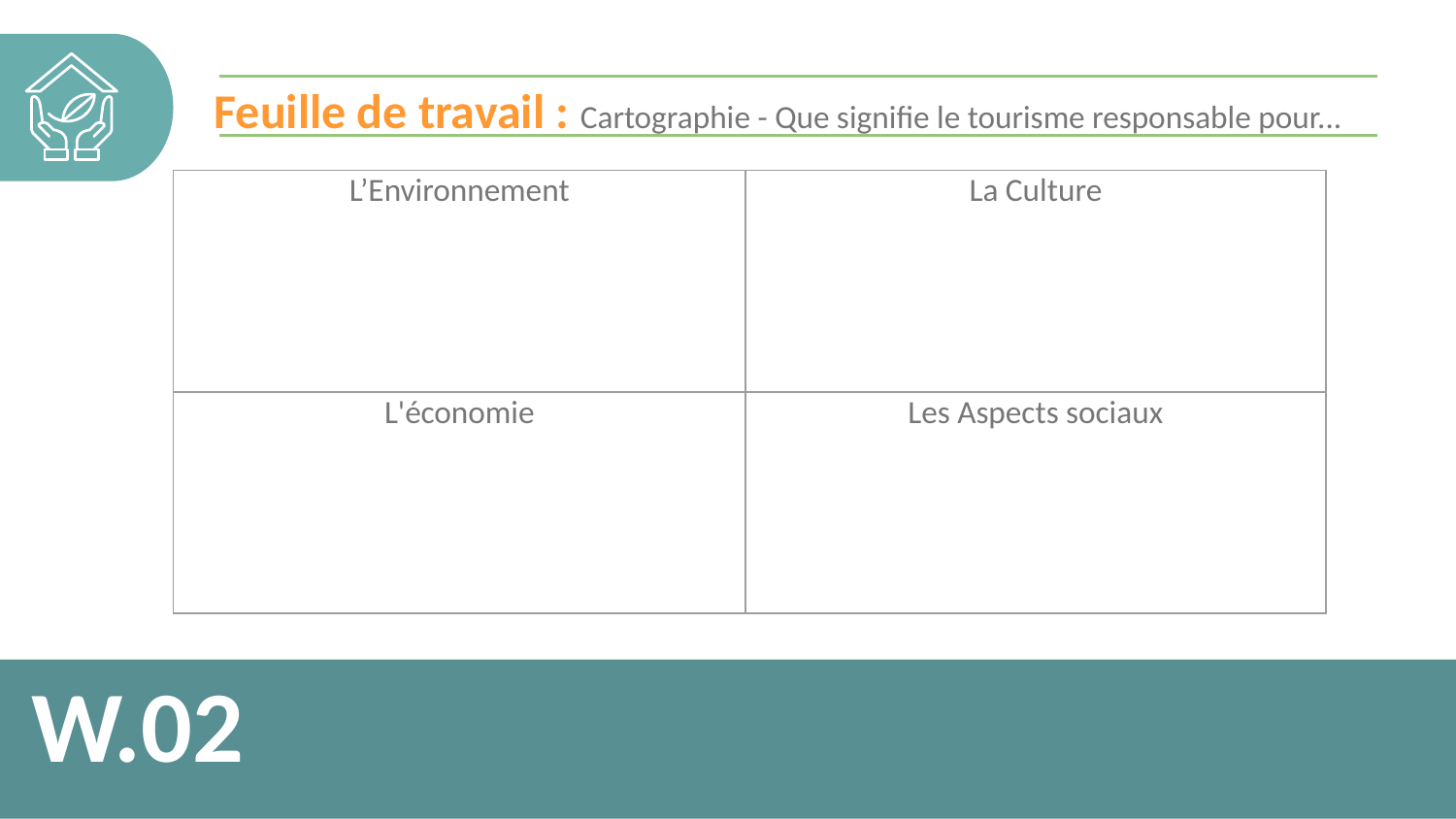

Feuille de travail : Cartographie - Que signifie le tourisme responsable pour...

| L’Environnement | La Culture |
| --- | --- |
| L'économie | Les Aspects sociaux |

W.02
40